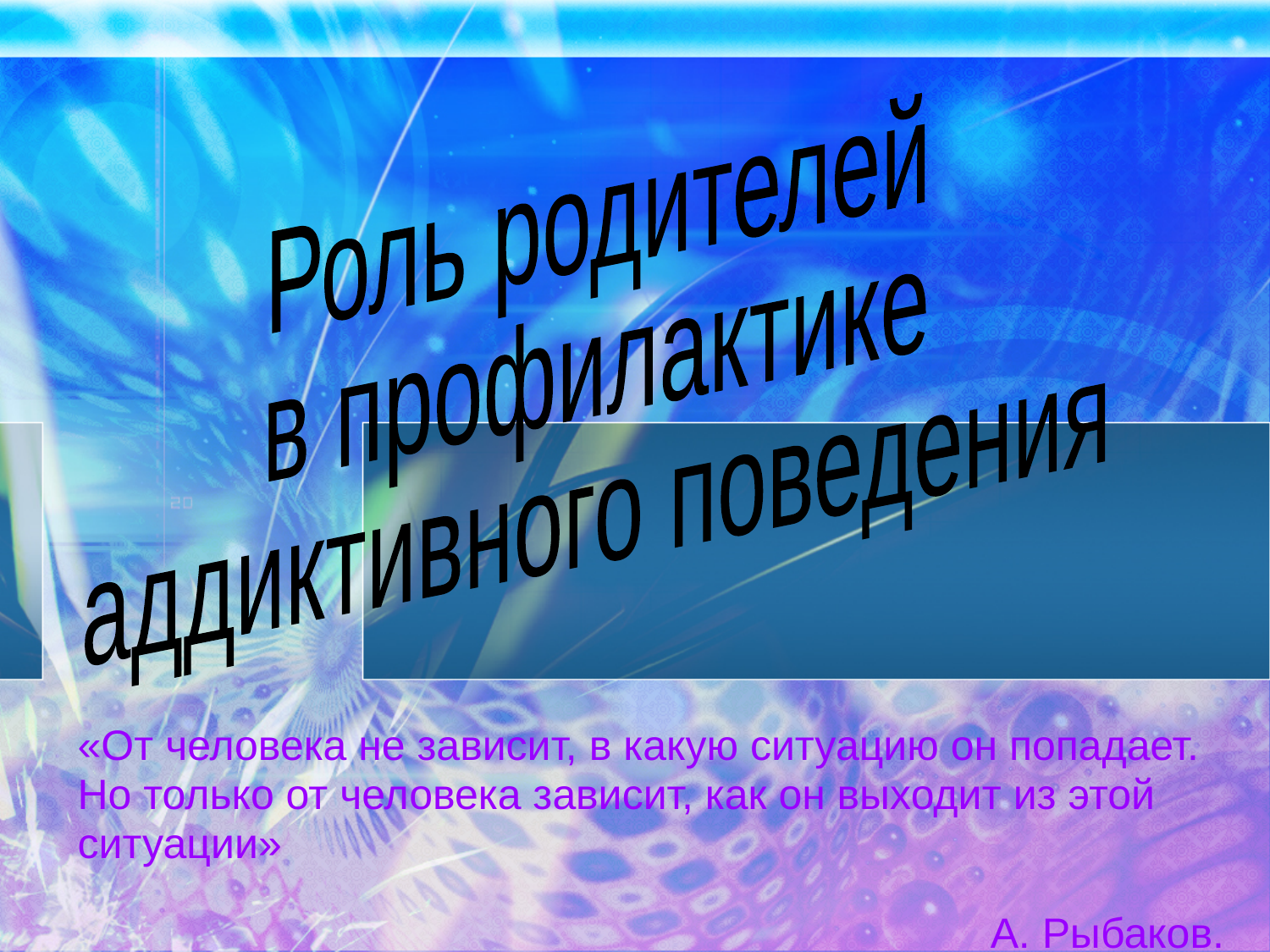

Роль родителей
в профилактике
аддиктивного поведения
«От человека не зависит, в какую ситуацию он попадает.
Но только от человека зависит, как он выходит из этой
ситуации»
                                                                             А. Рыбаков.